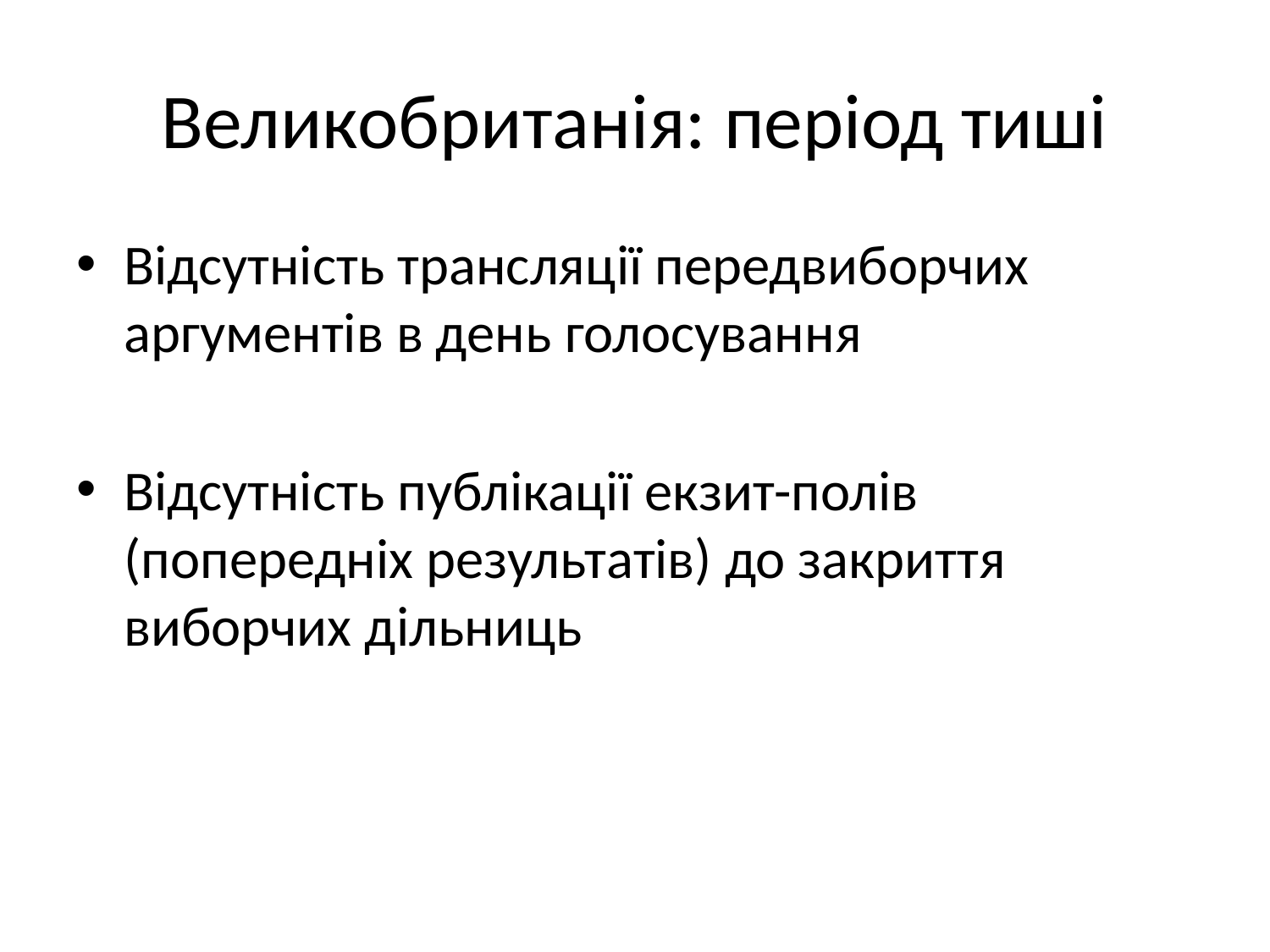

# Великобританія: період тиші
Відсутність трансляції передвиборчих аргументів в день голосування

Відсутність публікації екзит-полів (попередніх результатів) до закриття виборчих дільниць